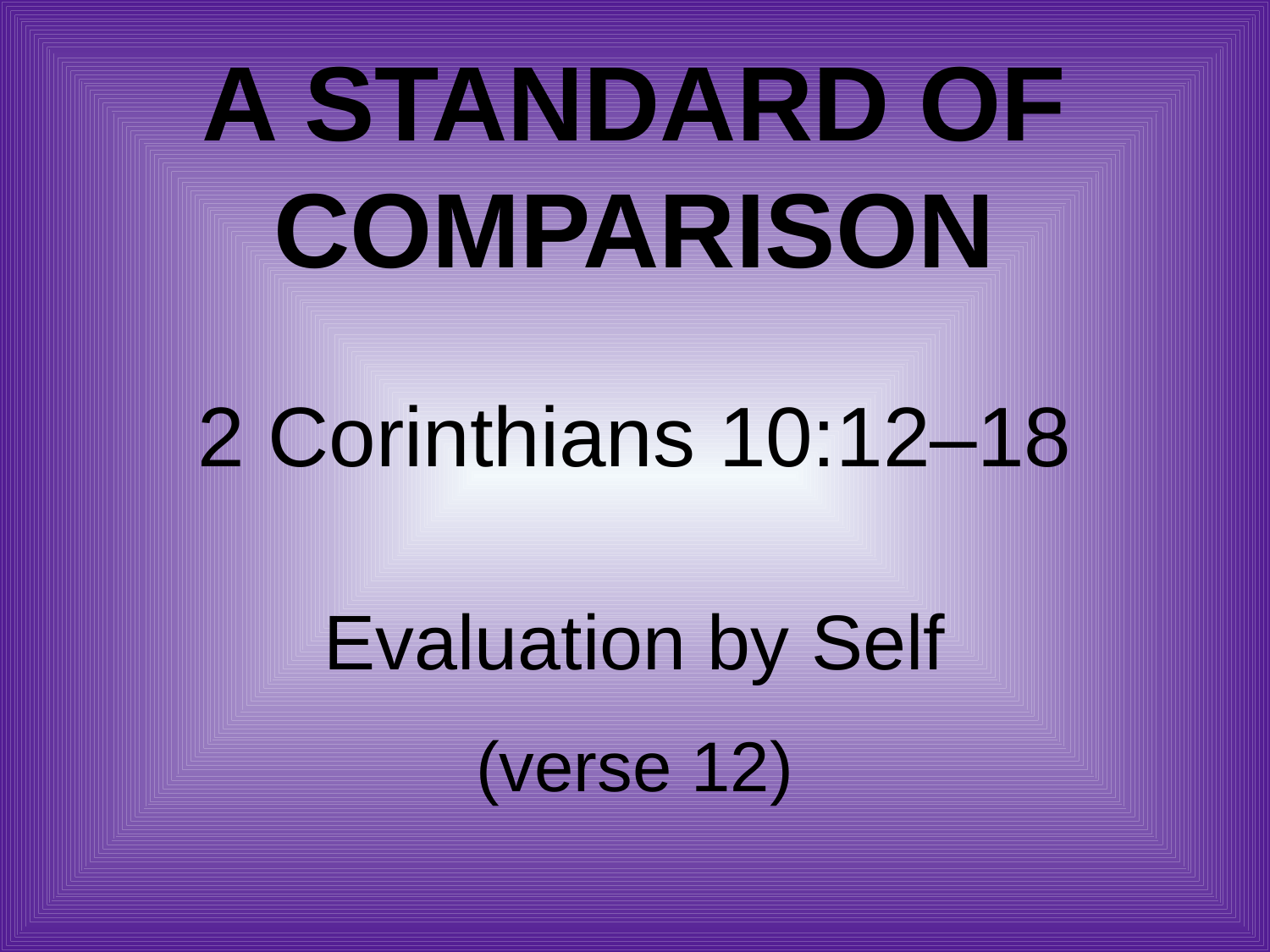

# A Standard of Comparison
2 Corinthians 10:12–18

Evaluation by Self
(verse 12)